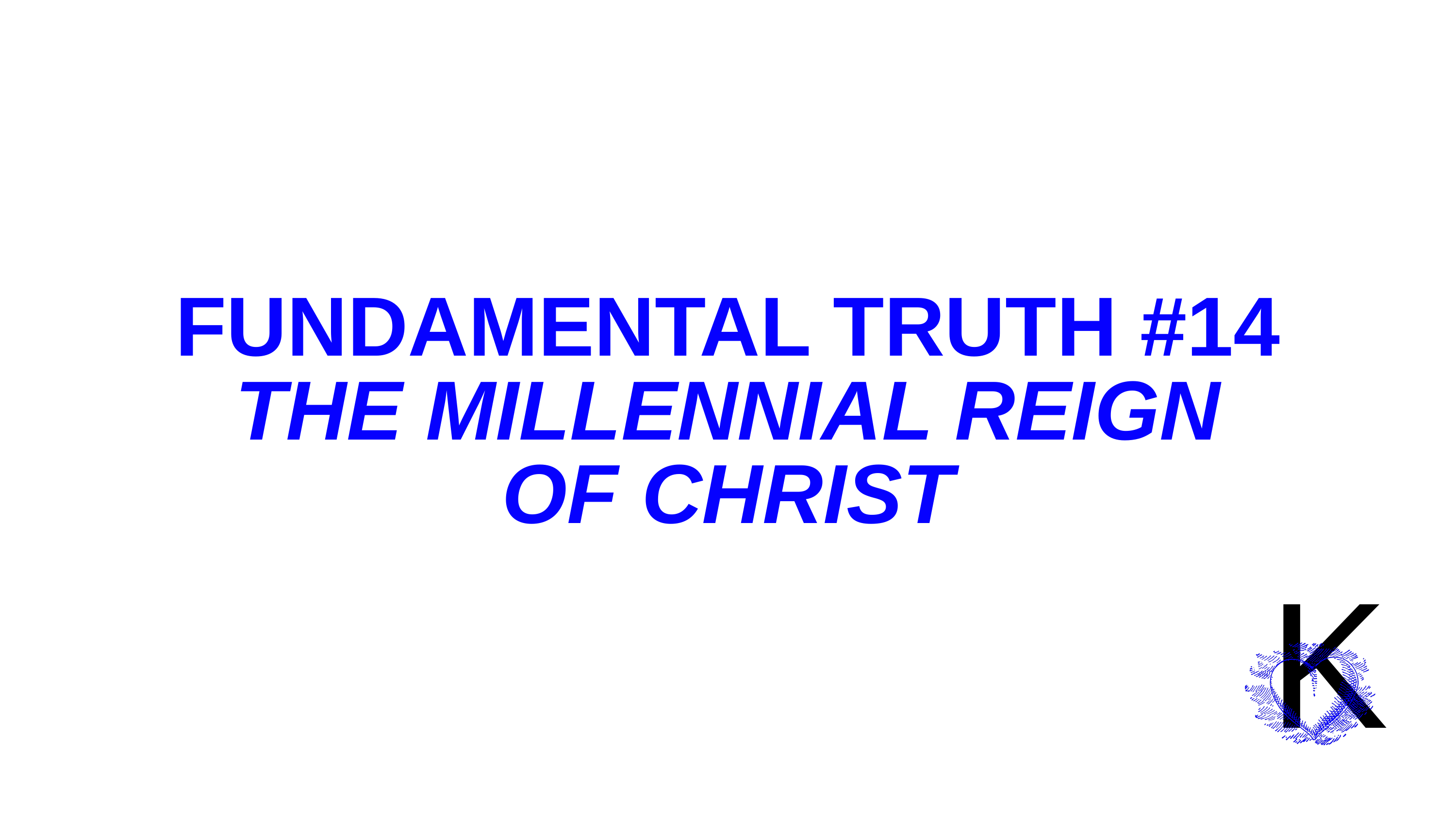

FUNDAMENTAL TRUTH #14
THE MILLENNIAL REIGN OF CHRIST
K